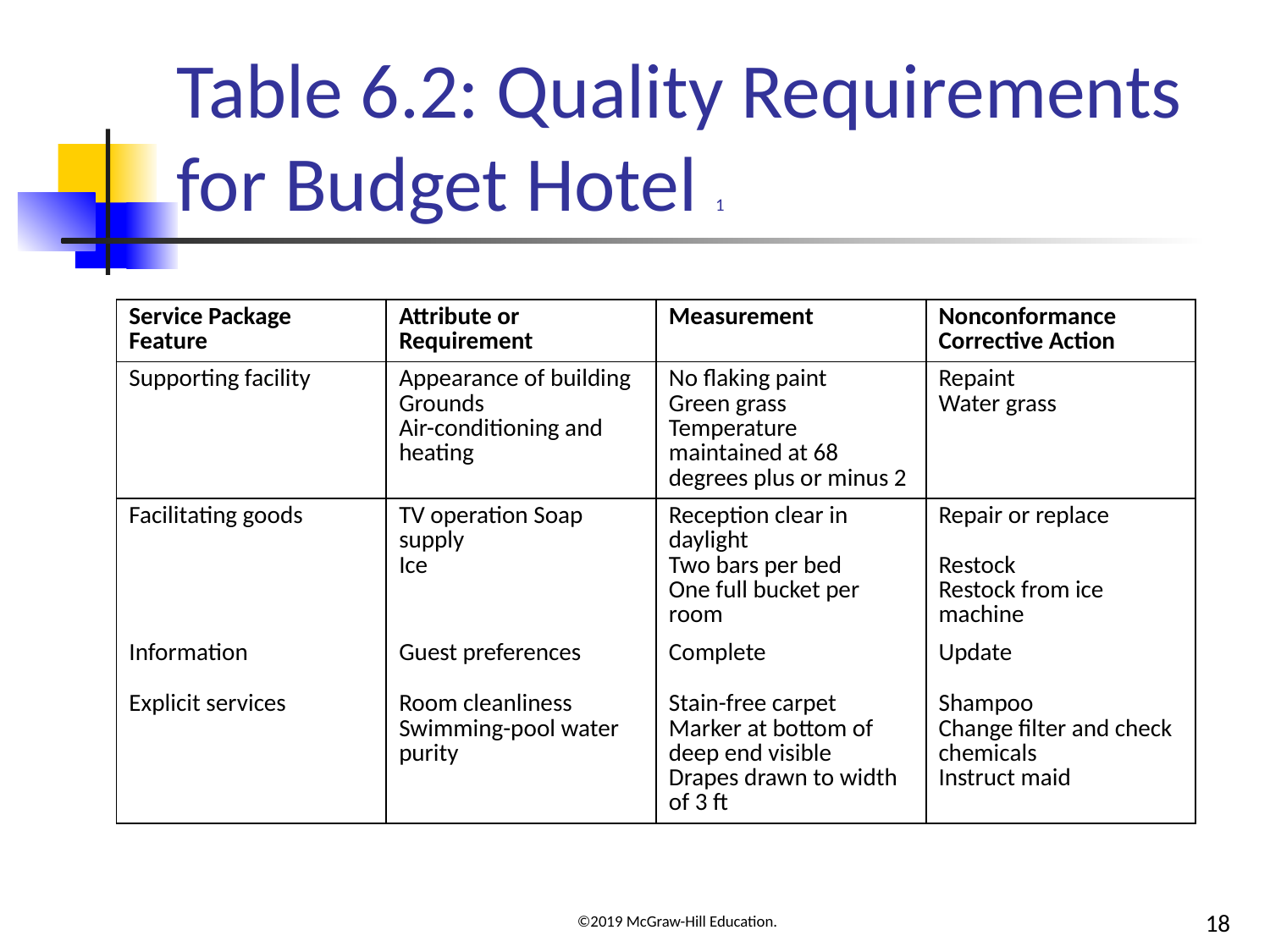

# Table 6.2: Quality Requirements for Budget Hotel 1
| Service Package Feature | Attribute or Requirement | Measurement | Nonconformance Corrective Action |
| --- | --- | --- | --- |
| Supporting facility | Appearance of building Grounds Air-conditioning and heating | No flaking paint Green grass Temperature maintained at 68 degrees plus or minus 2 | Repaint Water grass |
| Facilitating goods | TV operation Soap supply Ice | Reception clear in daylight Two bars per bed One full bucket per room | Repair or replace Restock Restock from ice machine |
| Information | Guest preferences | Complete | Update |
| Explicit services | Room cleanliness Swimming-pool water purity | Stain-free carpet Marker at bottom of deep end visible Drapes drawn to width of 3 ft | Shampoo Change filter and check chemicals Instruct maid |